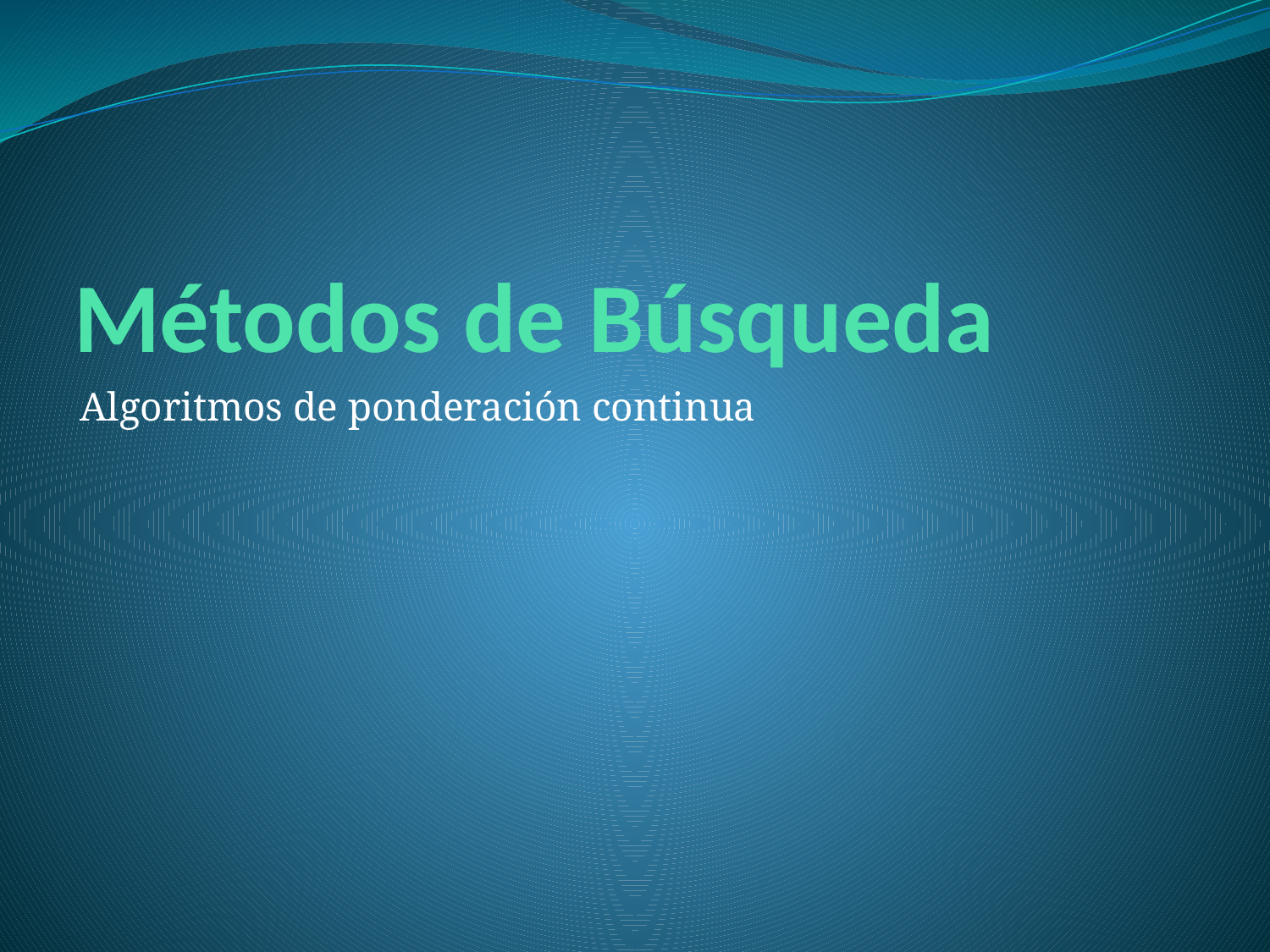

# Métodos de Búsqueda
Algoritmos de ponderación continua